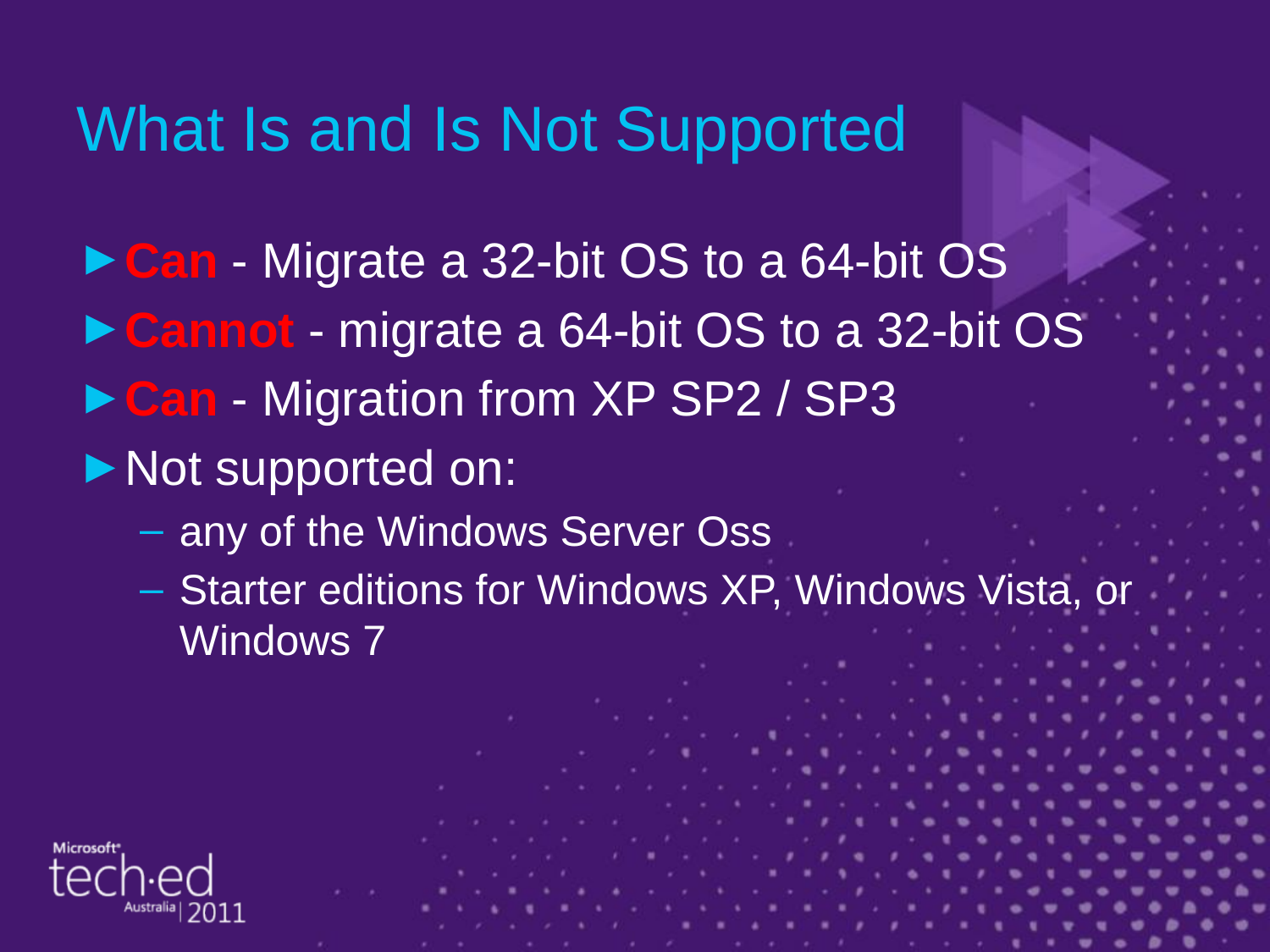

# What Is and Is Not Supported
Can - Migrate a 32-bit OS to a 64-bit OS
Cannot - migrate a 64-bit OS to a 32-bit OS
Can - Migration from XP SP2 / SP3
Not supported on:
any of the Windows Server Oss
Starter editions for Windows XP, Windows Vista, or Windows 7